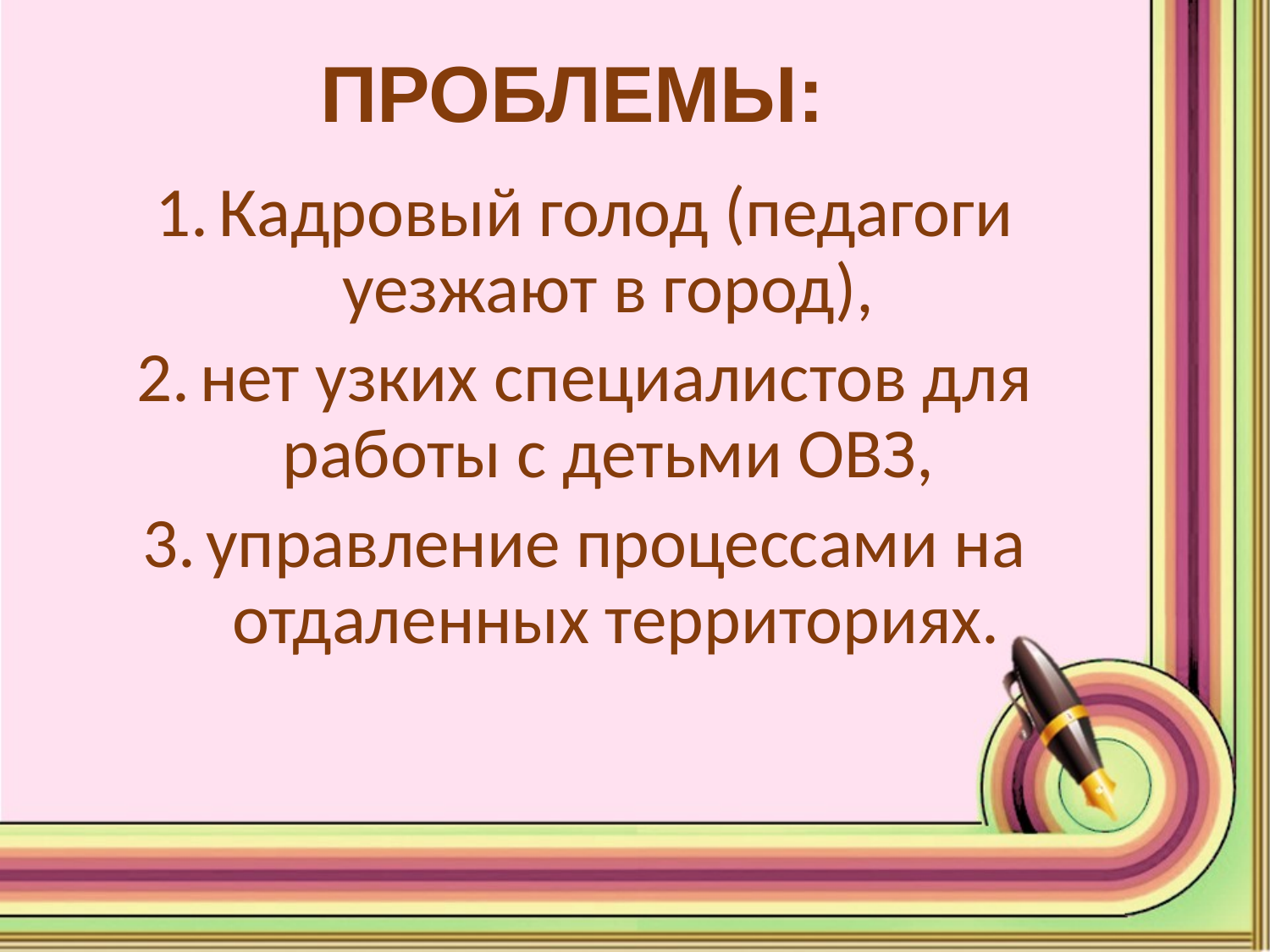

# ПРОБЛЕМЫ:
Кадровый голод (педагоги уезжают в город),
нет узких специалистов для работы с детьми ОВЗ,
управление процессами на отдаленных территориях.